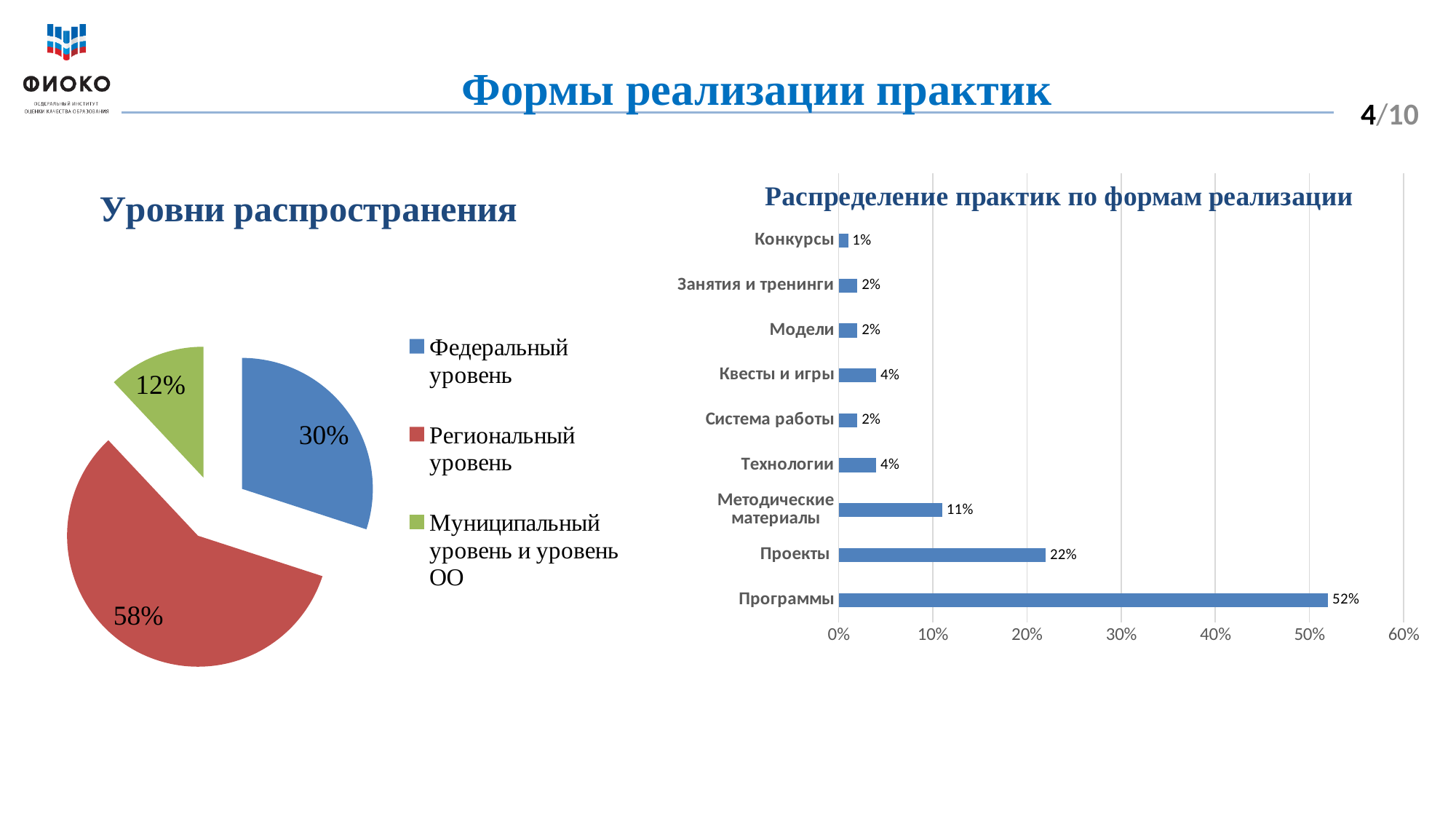

Формы реализации практик
4/10

### Chart: Уровни распространения

| Category | Продажи |
|---|---|
| Федеральный уровень | 0.3 |
| Региональный уровень | 0.58 |
| Муниципальный уровень и уровень ОО | 0.12 |

### Chart: Распределение практик по формам реализации

| Category | Ряд 1 |
|---|---|
| Программы | 0.52 |
| Проекты  | 0.22 |
| Методические материалы | 0.11 |
| Технологии | 0.04 |
| Система работы | 0.02 |
| Квесты и игры | 0.04 |
| Модели | 0.02 |
| Занятия и тренинги | 0.02 |
| Конкурсы | 0.01 |